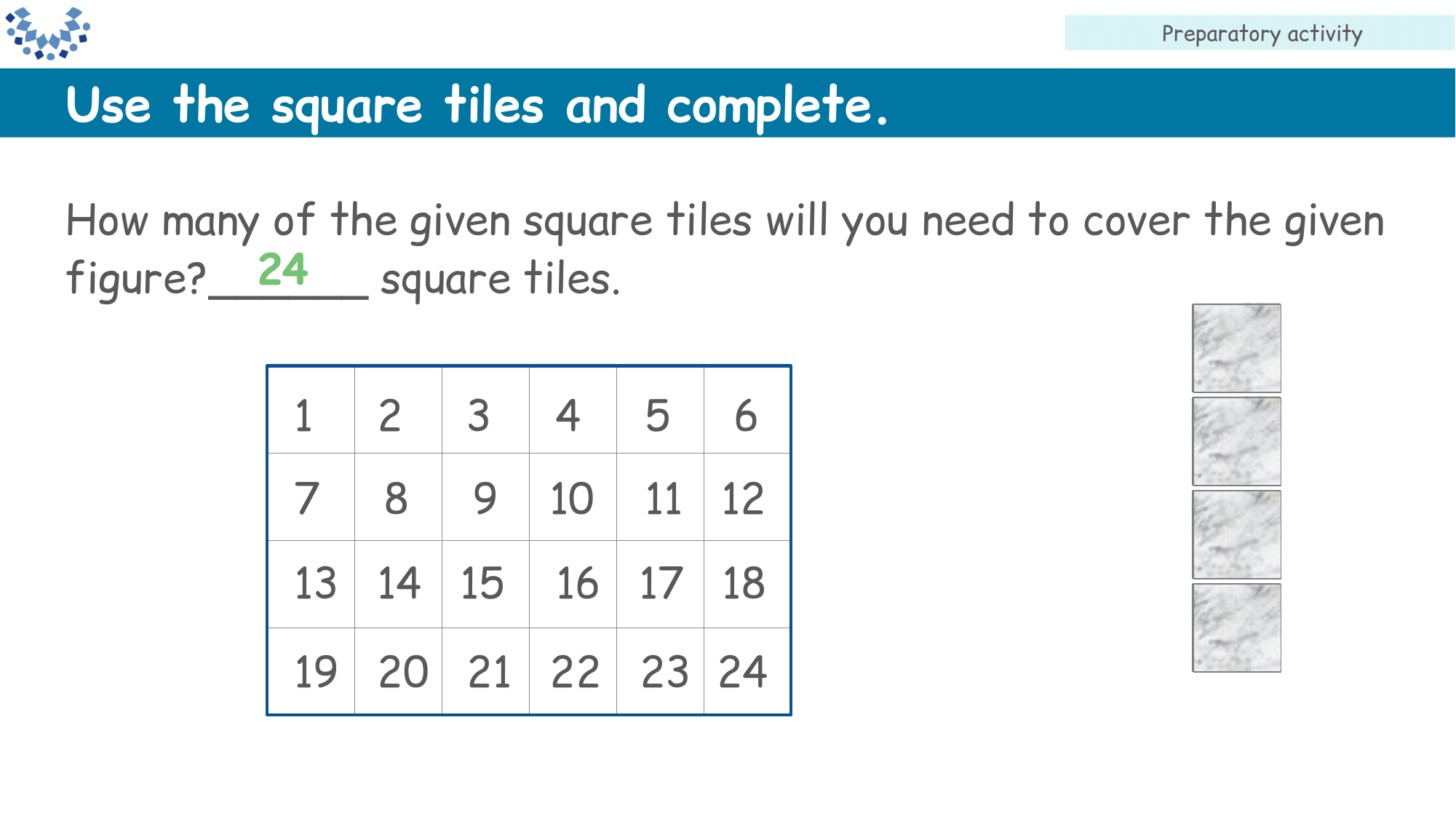

Preparatory activity
Use the square tiles and complete.
How many of the given square tiles will you need to cover the given figure?______ square tiles.
24

1     2     3     4     5     6

7     8     9    10    11   12

13   14   15    16   17   18

19   20   21   22   23  24